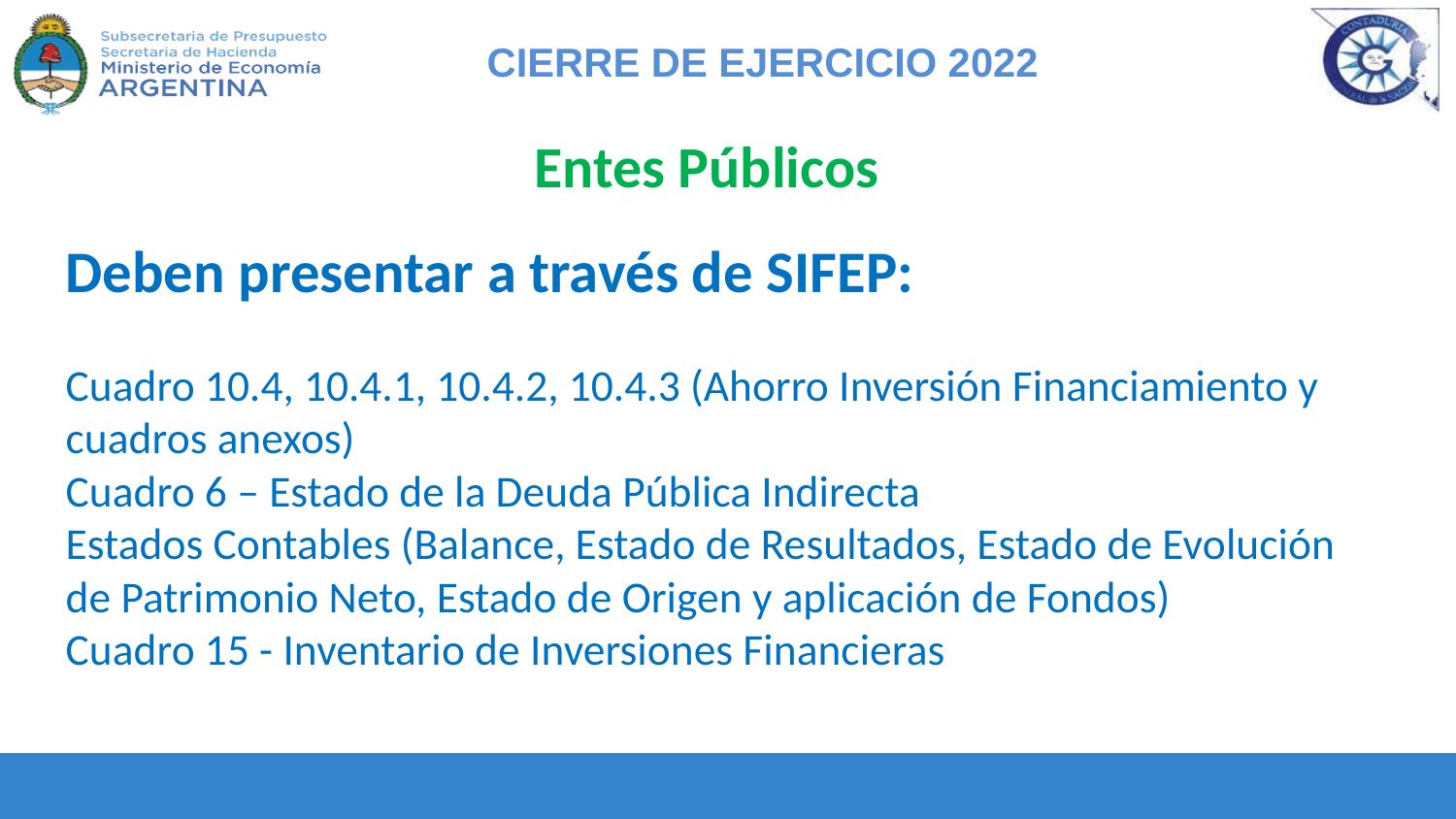

Entes Públicos
Deben presentar a través de SIFEP:
Cuadro 10.4, 10.4.1, 10.4.2, 10.4.3 (Ahorro Inversión Financiamiento y cuadros anexos)
Cuadro 6 – Estado de la Deuda Pública Indirecta
Estados Contables (Balance, Estado de Resultados, Estado de Evolución de Patrimonio Neto, Estado de Origen y aplicación de Fondos)
Cuadro 15 - Inventario de Inversiones Financieras